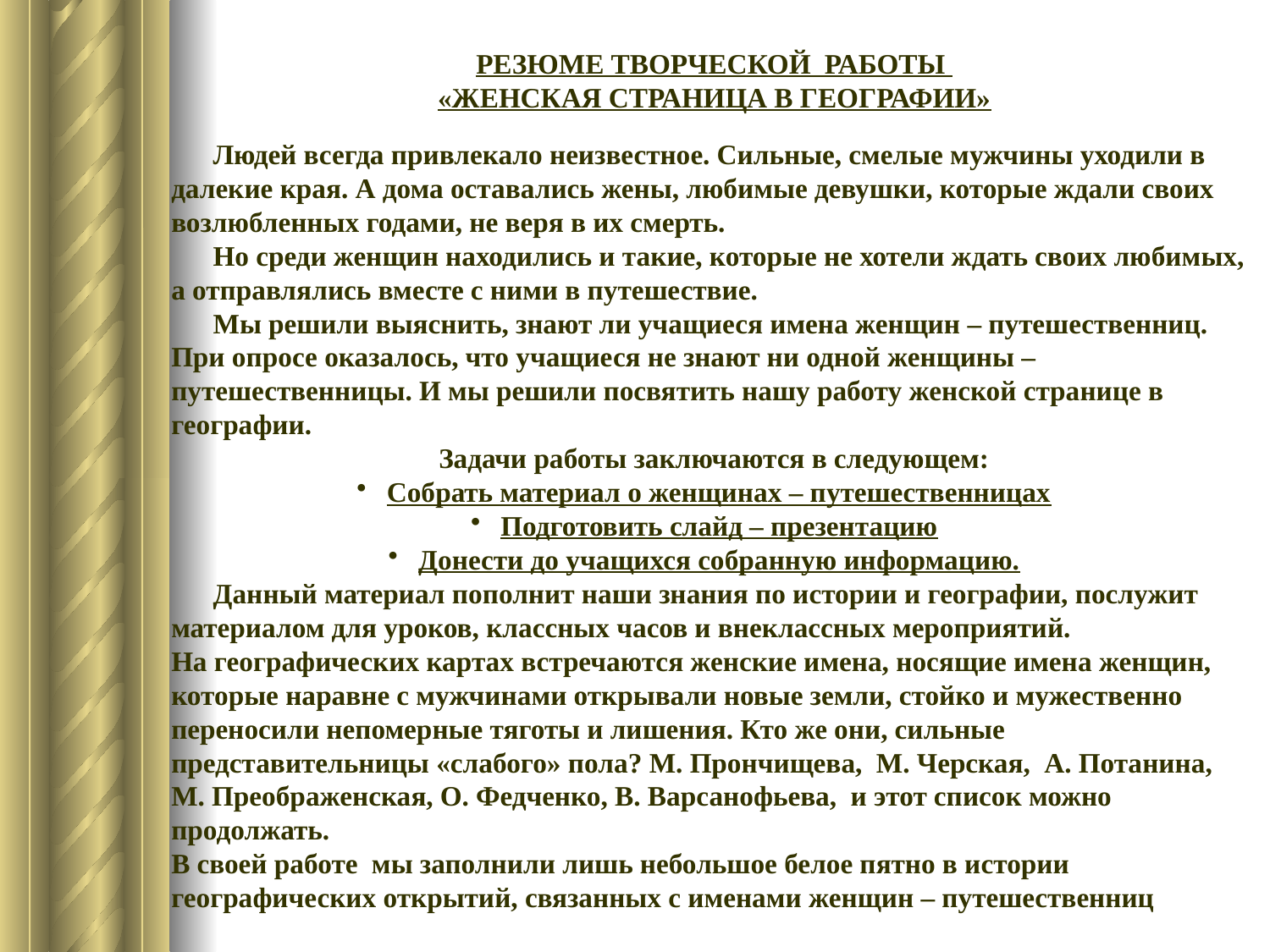

РЕЗЮМЕ ТВОРЧЕСКОЙ  РАБОТЫ
«ЖЕНСКАЯ СТРАНИЦА В ГЕОГРАФИИ»

      Людей всегда привлекало неизвестное. Сильные, смелые мужчины уходили в далекие края. А дома оставались жены, любимые девушки, которые ждали своих возлюбленных годами, не веря в их смерть.
      Но среди женщин находились и такие, которые не хотели ждать своих любимых, а отправлялись вместе с ними в путешествие.
      Мы решили выяснить, знают ли учащиеся имена женщин – путешественниц. При опросе оказалось, что учащиеся не знают ни одной женщины – путешественницы. И мы решили посвятить нашу работу женской странице в географии.
Задачи работы заключаются в следующем:
Собрать материал о женщинах – путешественницах
Подготовить слайд – презентацию
Донести до учащихся собранную информацию.
      Данный материал пополнит наши знания по истории и географии, послужит материалом для уроков, классных часов и внеклассных мероприятий.
На географических картах встречаются женские имена, носящие имена женщин, которые наравне с мужчинами открывали новые земли, стойко и мужественно переносили непомерные тяготы и лишения. Кто же они, сильные представительницы «слабого» пола? М. Прончищева,  М. Черская,  А. Потанина,  М. Преображенская, О. Федченко, В. Варсанофьева,  и этот список можно продолжать.
В своей работе  мы заполнили лишь небольшое белое пятно в истории географических открытий, связанных с именами женщин – путешественниц